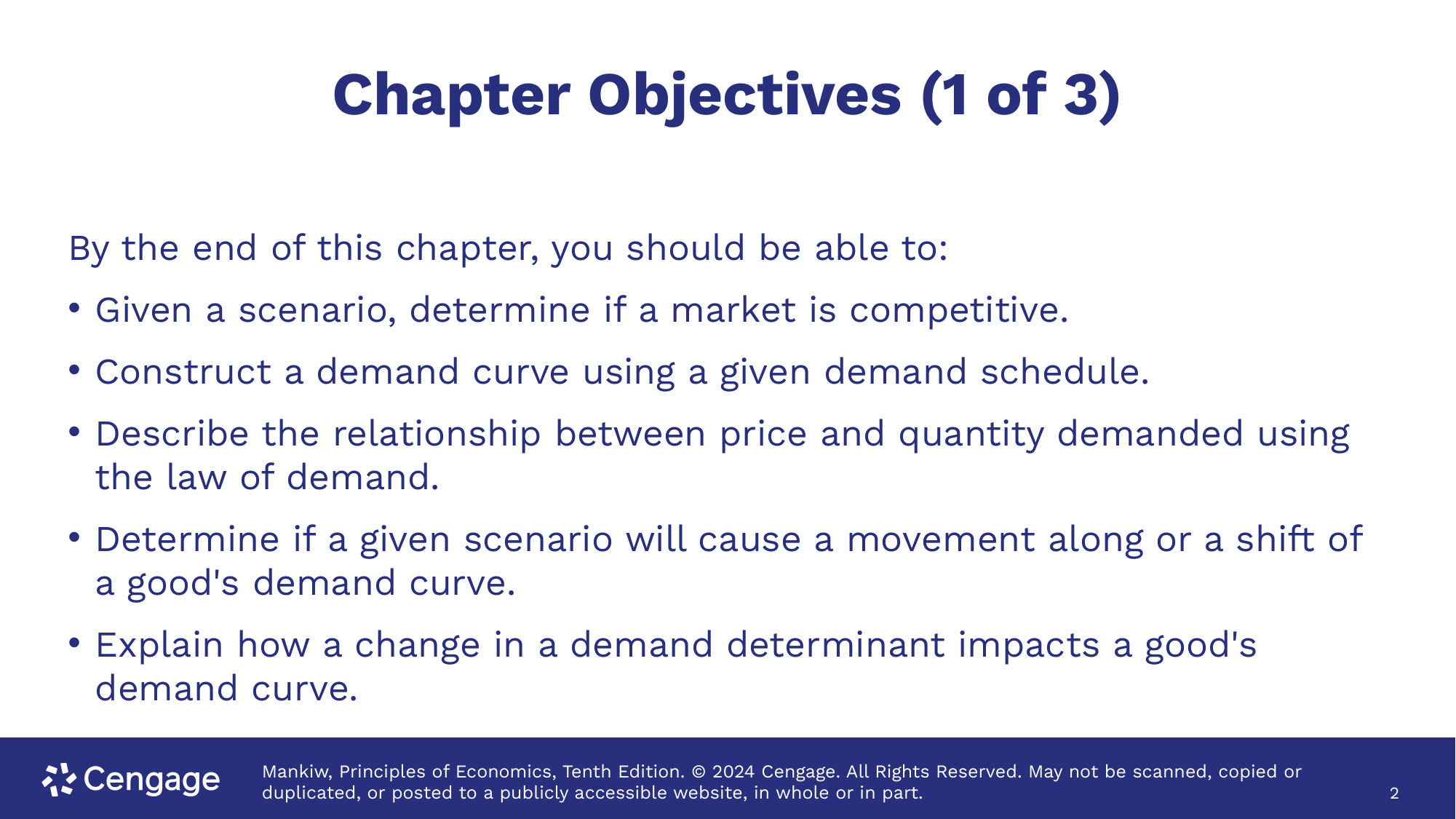

# Chapter Objectives (1 of 3)
By the end of this chapter, you should be able to:
Given a scenario, determine if a market is competitive.
Construct a demand curve using a given demand schedule.
Describe the relationship between price and quantity demanded using the law of demand.
Determine if a given scenario will cause a movement along or a shift of a good's demand curve.
Explain how a change in a demand determinant impacts a good's demand curve.